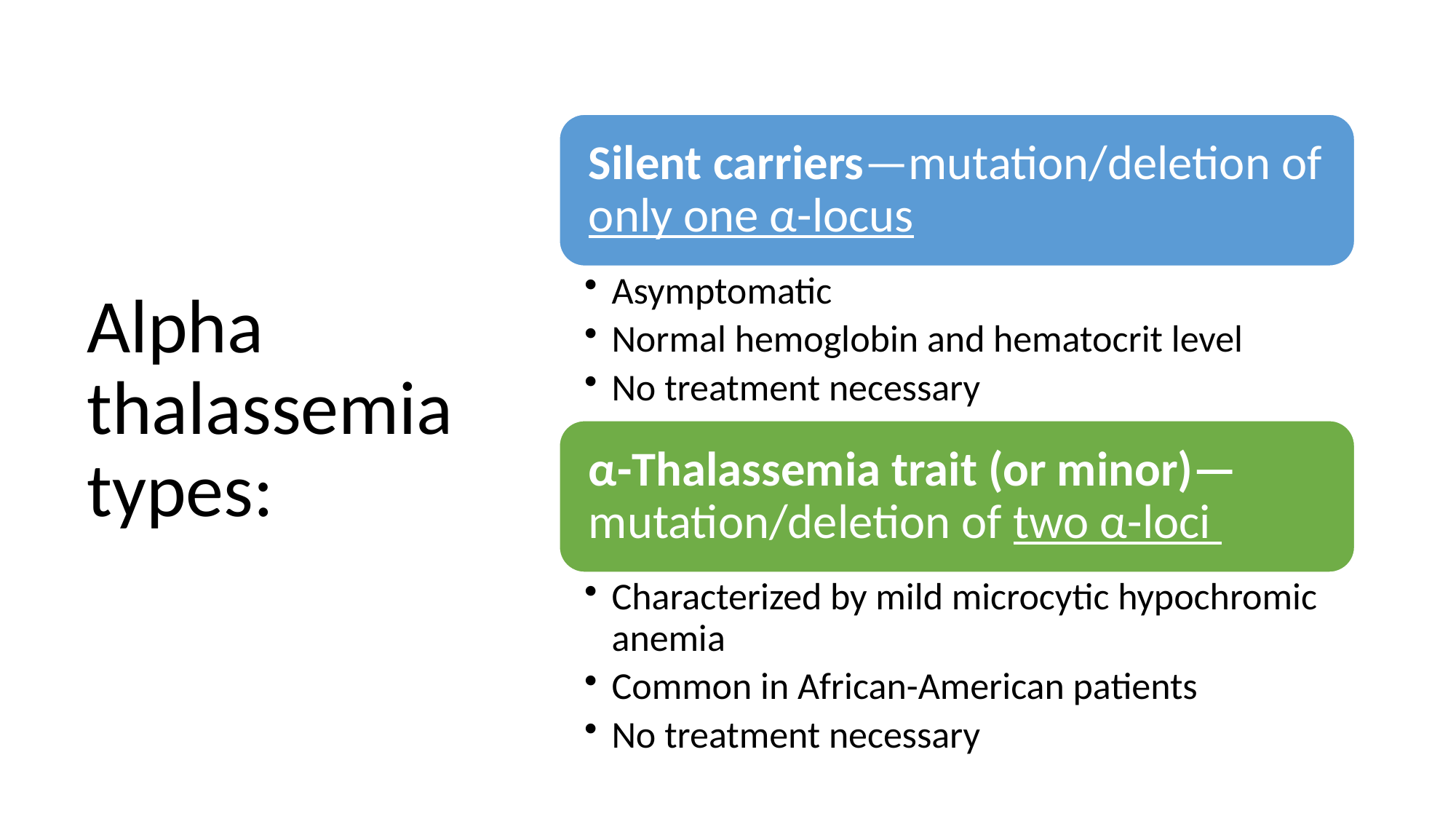

# Alpha thalassemia types:
Silent carriers—mutation/deletion of only one α-locus
Asymptomatic
Normal hemoglobin and hematocrit level
No treatment necessary
α-Thalassemia trait (or minor)—mutation/deletion of two α-loci
Characterized by mild microcytic hypochromic anemia
Common in African-American patients
No treatment necessary